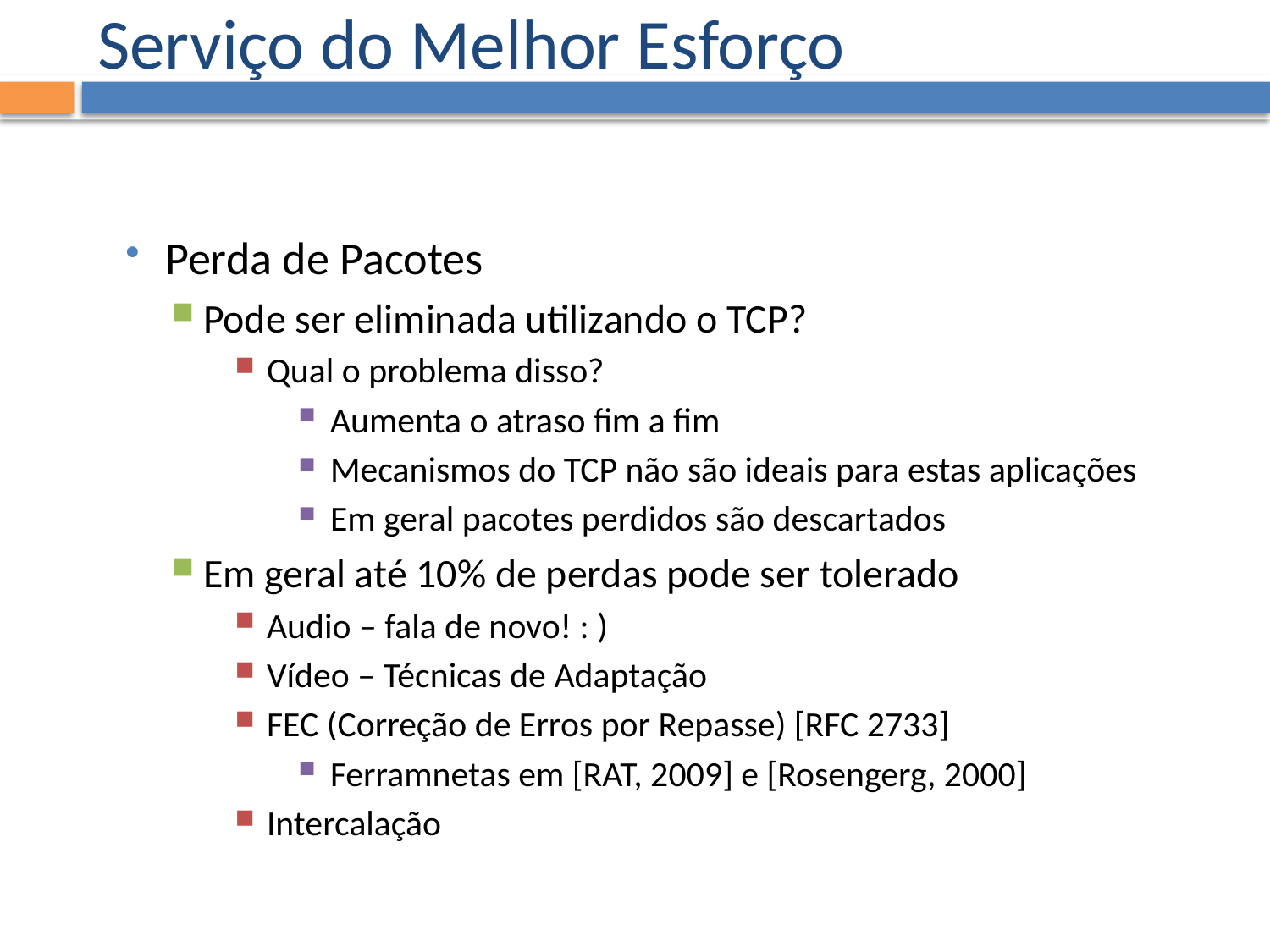

# Serviço do Melhor Esforço
Perda de Pacotes
Pode ser eliminada utilizando o TCP?
Qual o problema disso?
Aumenta o atraso fim a fim
Mecanismos do TCP não são ideais para estas aplicações
Em geral pacotes perdidos são descartados
Em geral até 10% de perdas pode ser tolerado
Audio – fala de novo! : )
Vídeo – Técnicas de Adaptação
FEC (Correção de Erros por Repasse) [RFC 2733]
Ferramnetas em [RAT, 2009] e [Rosengerg, 2000]
Intercalação